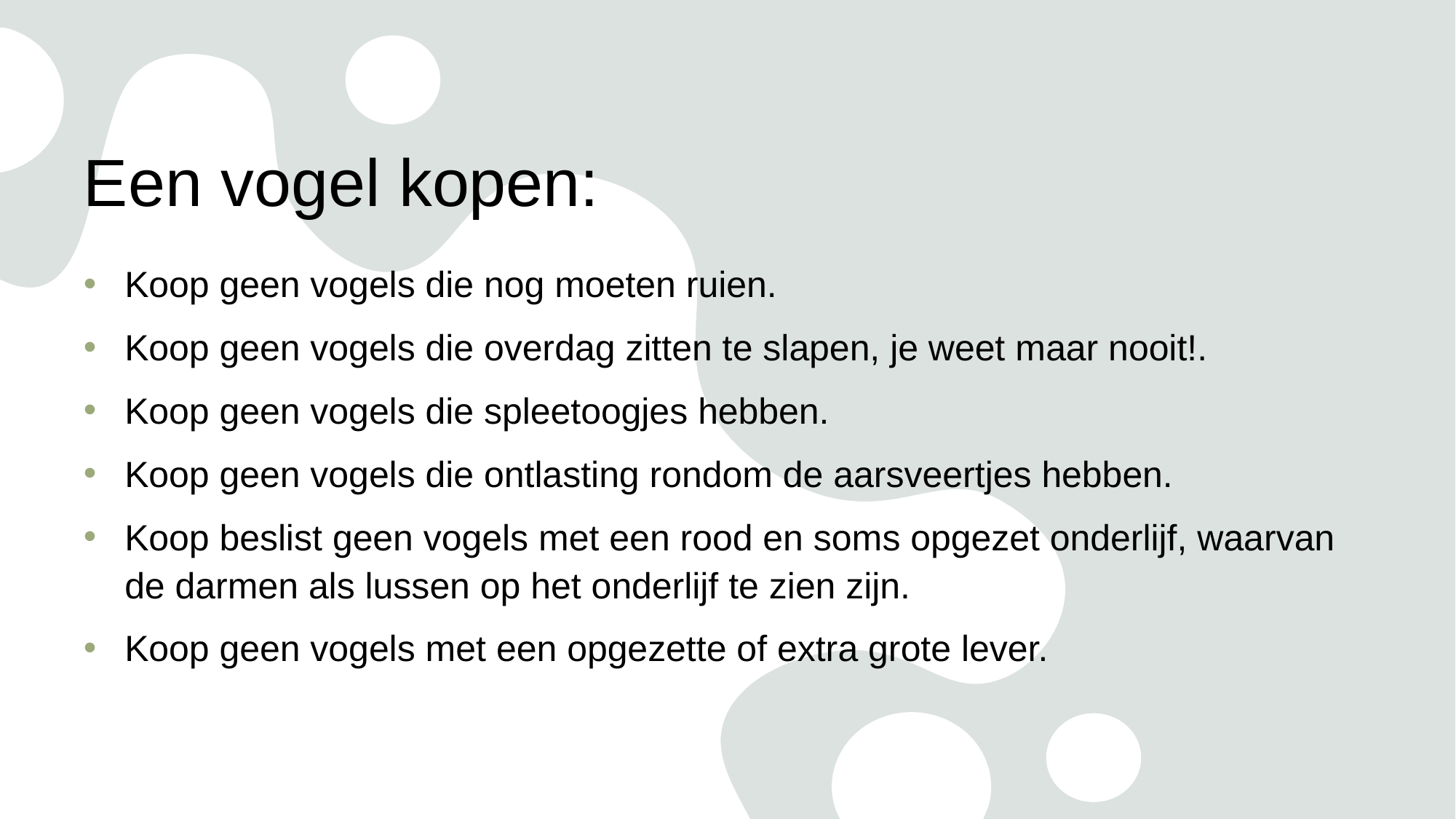

# Een vogel kopen:
Koop geen vogels die nog moeten ruien.
Koop geen vogels die overdag zitten te slapen, je weet maar nooit!.
Koop geen vogels die spleetoogjes hebben.
Koop geen vogels die ontlasting rondom de aarsveertjes hebben.
Koop beslist geen vogels met een rood en soms opgezet onderlijf, waarvan de darmen als lussen op het onderlijf te zien zijn.
Koop geen vogels met een opgezette of extra grote lever.